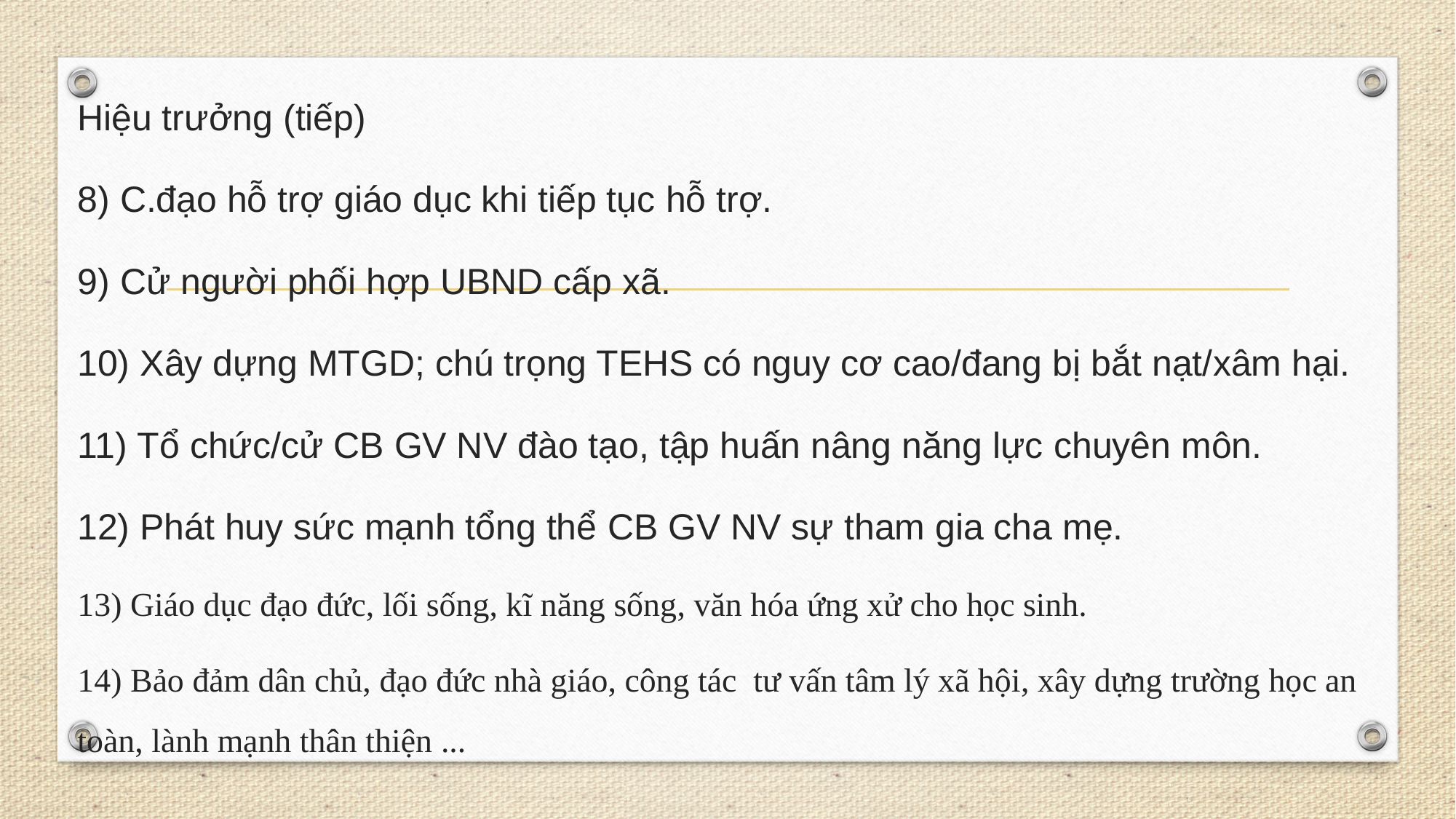

#
Hiệu trưởng (tiếp)
8) C.đạo hỗ trợ giáo dục khi tiếp tục hỗ trợ.
9) Cử người phối hợp UBND cấp xã.
10) Xây dựng MTGD; chú trọng TEHS có nguy cơ cao/đang bị bắt nạt/xâm hại.
11) Tổ chức/cử CB GV NV đào tạo, tập huấn nâng năng lực chuyên môn.
12) Phát huy sức mạnh tổng thể CB GV NV sự tham gia cha mẹ.
13) Giáo dục đạo đức, lối sống, kĩ năng sống, văn hóa ứng xử cho học sinh.
14) Bảo đảm dân chủ, đạo đức nhà giáo, công tác  tư vấn tâm lý xã hội, xây dựng trường học an toàn, lành mạnh thân thiện ...